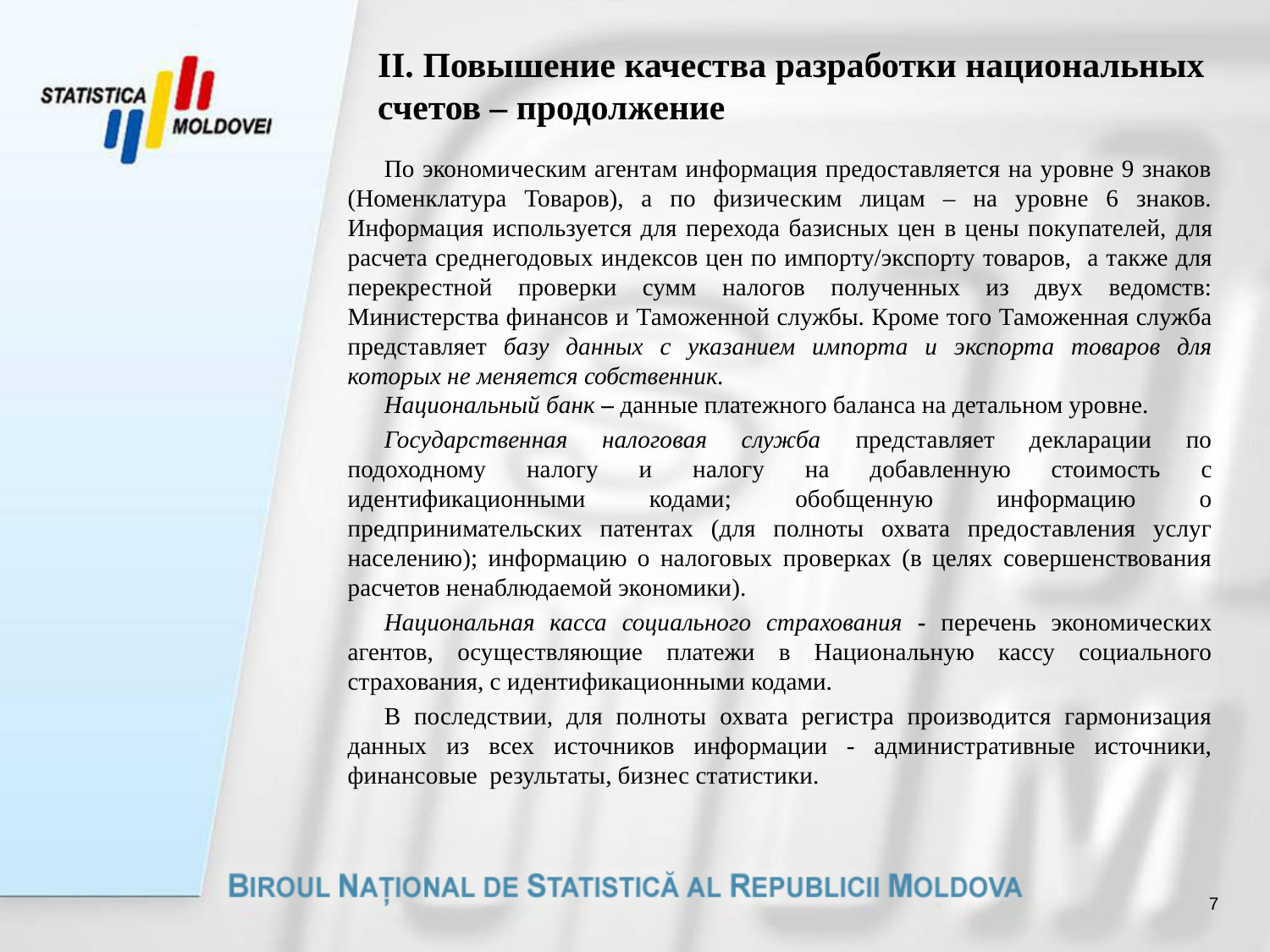

# II. Повышение качества разработки национальных счетов – продолжение
По экономическим агентам информация предоставляется на уровне 9 знаков (Номенклатура Товаров), а по физическим лицам – на уровне 6 знаков. Информация используется для перехода базисных цен в цены покупателей, для расчета среднегодовых индексов цен по импорту/экспорту товаров,  а также для перекрестной проверки сумм налогов полученных из двух ведомств: Министерства финансов и Таможенной службы. Кроме того Таможенная служба представляет базу данных с указанием импорта и экспорта товаров для которых не меняется собственник.
Национальный банк – данные платежного баланса на детальном уровне.
Государственная налоговая служба представляет декларации по подоходному налогу и налогу на добавленную стоимость c идентификационными кодами; обобщенную информацию о предпринимательских патентах (для полноты охвата предоставления услуг населению); информацию о налоговых проверках (в целях совершенствования расчетов ненаблюдаемой экономики).
Национальная касса социального страхования - перечень экономических агентов, осуществляющие платежи в Национальную кассу социального страхования, с идентификационными кодами.
В последствии, для полноты охвата регистра производится гармонизация данных из всех источников информации - административные источники, финансовые  результаты, бизнес статистики.

7